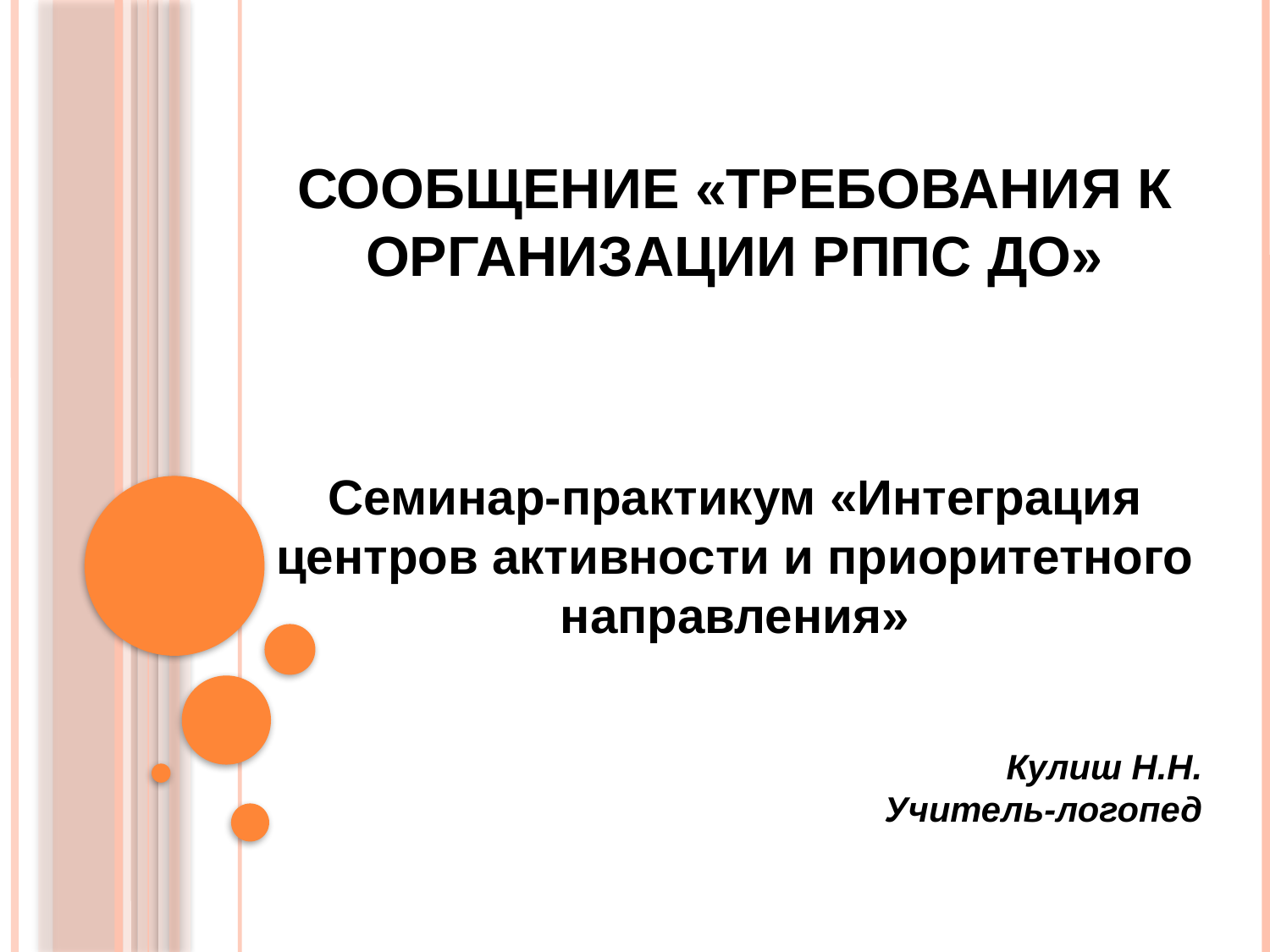

СООБЩЕНИЕ «ТРЕБОВАНИЯ К ОРГАНИЗАЦИИ РППС ДО»

Семинар-практикум «Интеграция центров активности и приоритетного направления»

Кулиш Н.Н.
Учитель-логопед